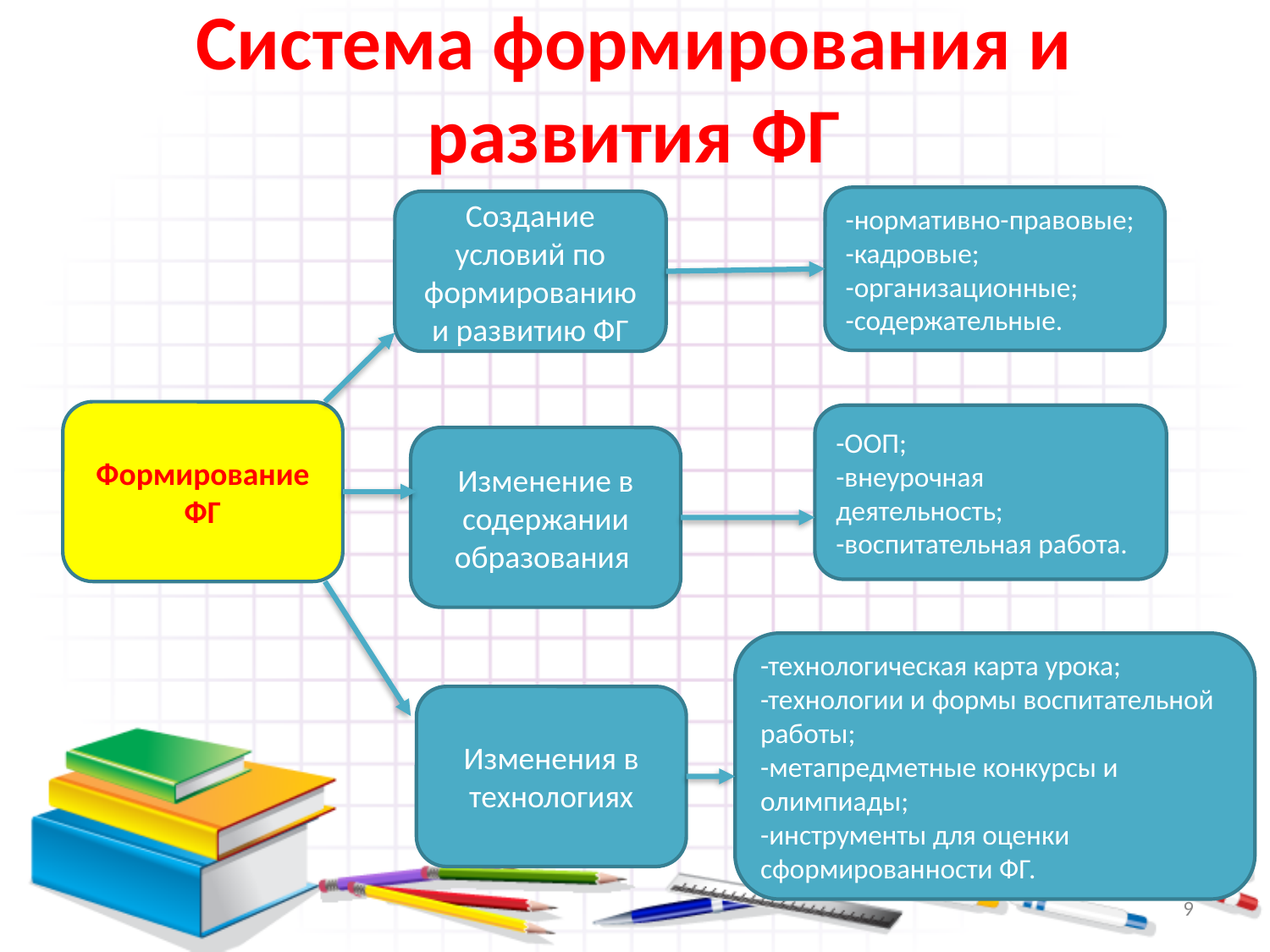

# Система формирования и развития ФГ
-нормативно-правовые;
-кадровые;
-организационные;
-содержательные.
Создание условий по формированию и развитию ФГ

Формирование ФГ
-ООП;
-внеурочная деятельность;
-воспитательная работа.
Изменение в содержании образования
-технологическая карта урока;
-технологии и формы воспитательной работы;
-метапредметные конкурсы и олимпиады;
-инструменты для оценки  сформированности ФГ.
Изменения в технологиях
9